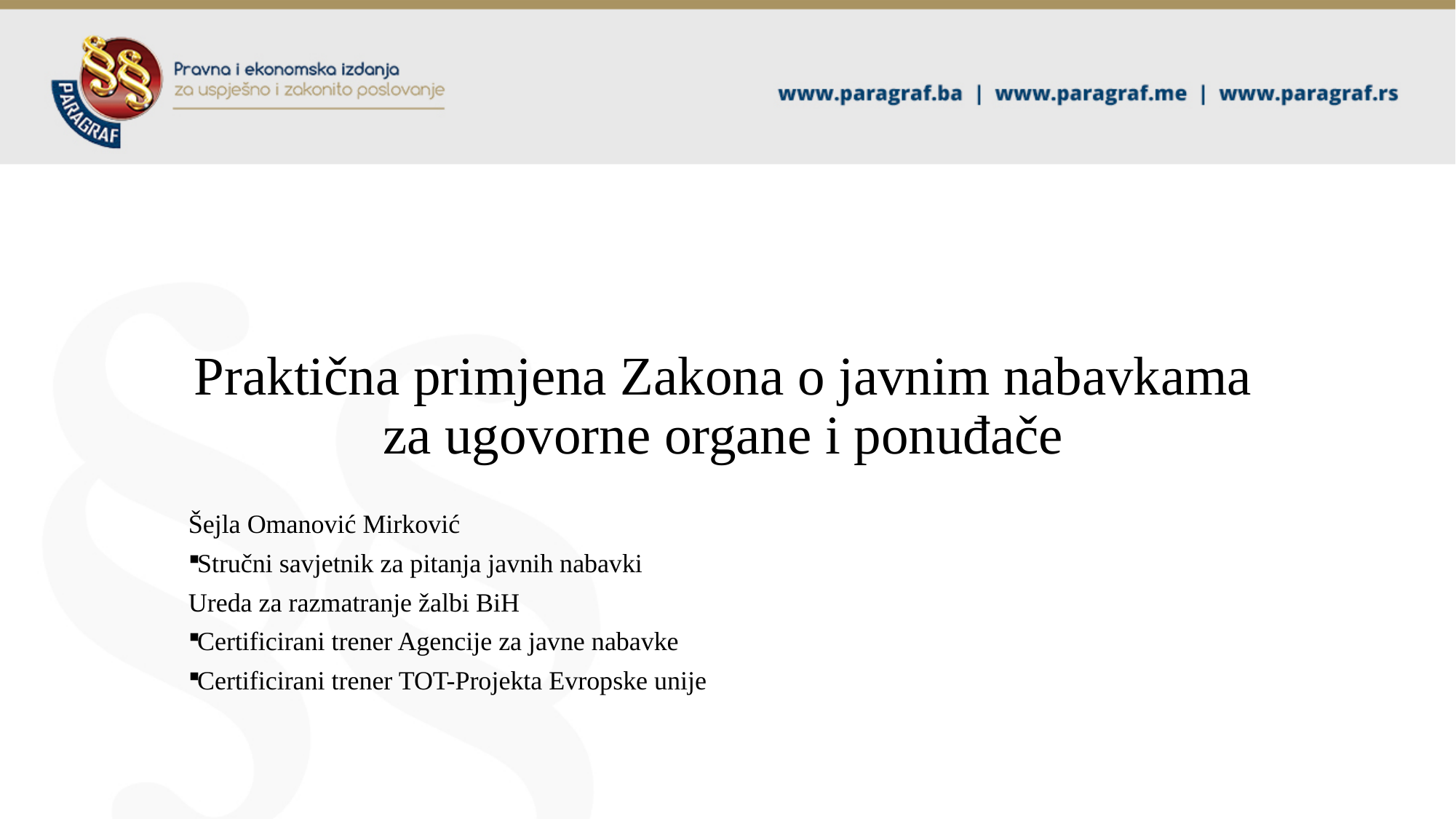

# Praktična primjena Zakona o javnim nabavkama za ugovorne organe i ponuđače
Šejla Omanović Mirković
Stručni savjetnik za pitanja javnih nabavki
Ureda za razmatranje žalbi BiH
Certificirani trener Agencije za javne nabavke
Certificirani trener TOT-Projekta Evropske unije